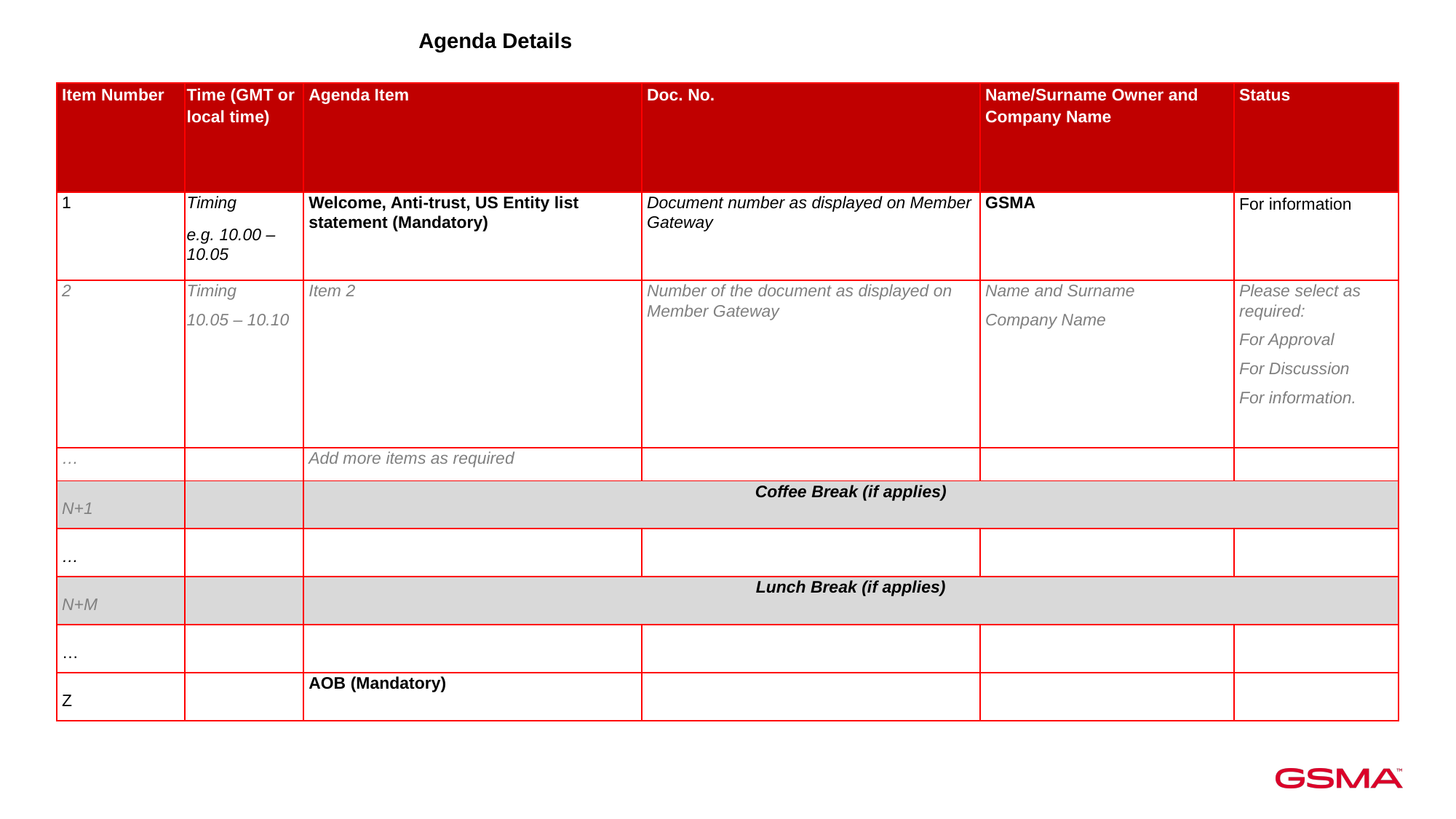

Agenda Details

| Item Number | Time (GMT or local time) | Agenda Item | Doc. No. | Name/Surname Owner and Company Name | Status |
| --- | --- | --- | --- | --- | --- |
| 1 | Timing e.g. 10.00 – 10.05 | Welcome, Anti-trust, US Entity list statement (Mandatory) | Document number as displayed on Member Gateway | GSMA | For information |
| 2 | Timing 10.05 – 10.10 | Item 2 | Number of the document as displayed on Member Gateway | Name and Surname Company Name | Please select as required: For Approval For Discussion For information. |
| … |  | Add more items as required |  |  |  |
| N+1 |  | Coffee Break (if applies) |  |  |  |
| … |  |  |  |  |  |
| N+M |  | Lunch Break (if applies) |  |  |  |
| … |  |  |  |  |  |
| Z |  | AOB (Mandatory) |  |  |  |